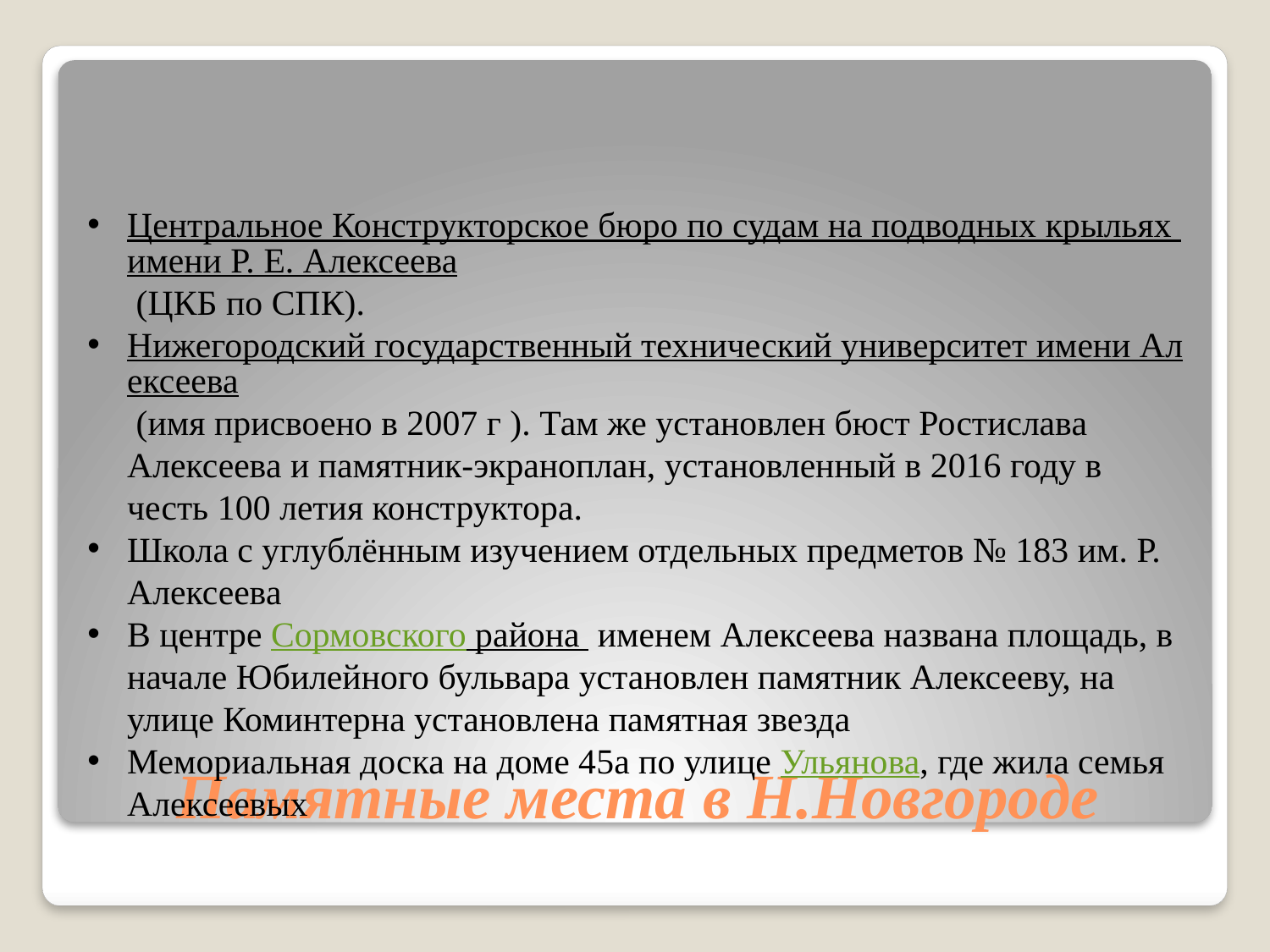

Центральное Конструкторское бюро по судам на подводных крыльях имени Р. Е. Алексеева (ЦКБ по СПК).
Нижегородский государственный технический университет имени Алексеева (имя присвоено в 2007 г ). Там же установлен бюст Ростислава Алексеева и памятник-экраноплан, установленный в 2016 году в честь 100 летия конструктора.
Школа с углублённым изучением отдельных предметов № 183 им. Р. Алексеева
В центре Сормовского района  именем Алексеева названа площадь, в начале Юбилейного бульвара установлен памятник Алексееву, на улице Коминтерна установлена памятная звезда
Мемориальная доска на доме 45а по улице Ульянова, где жила семья Алексеевых
# Памятные места в Н.Новгороде